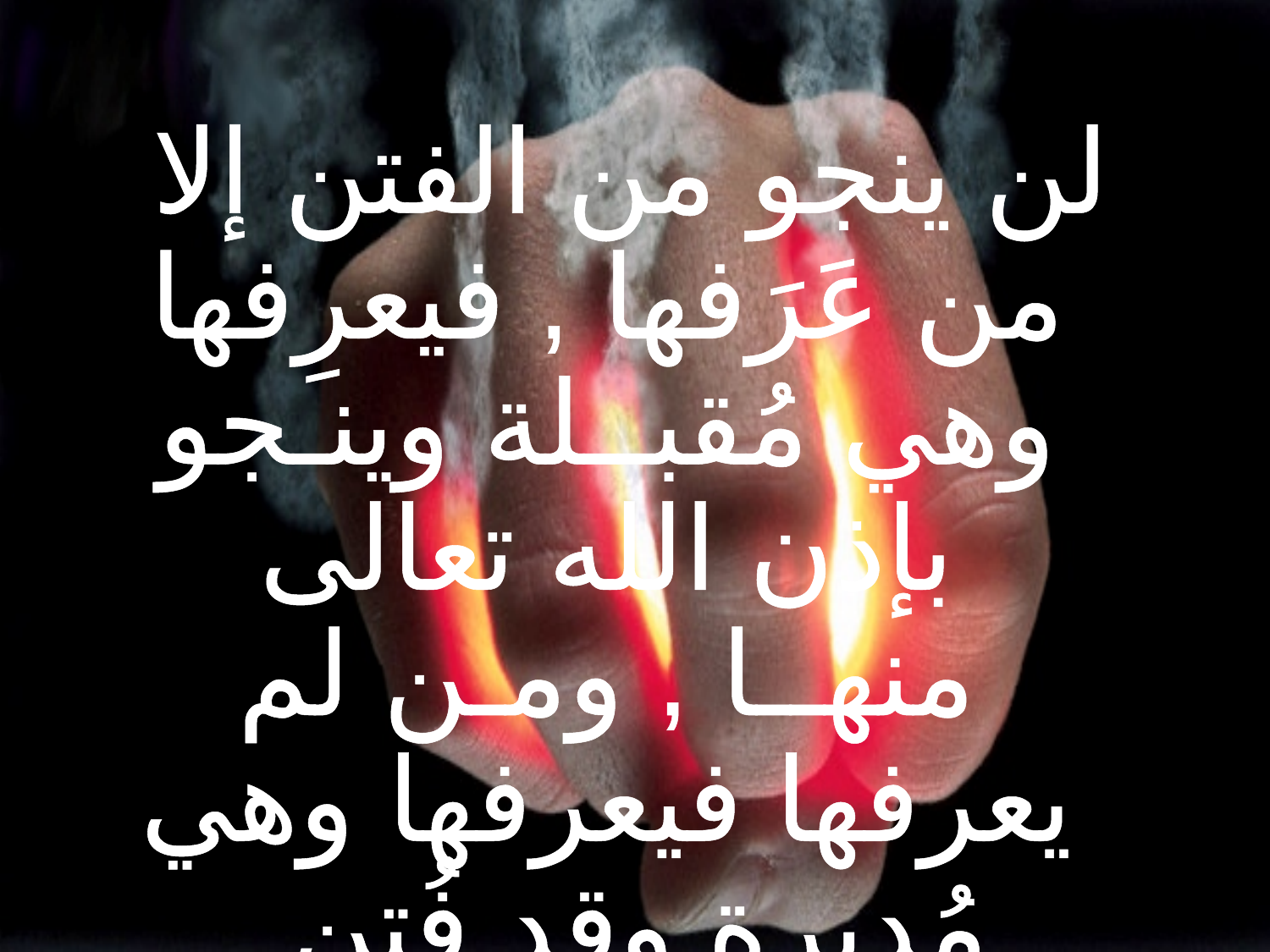

لن ينجو من الفتن إلا من عَرَفها , فيعرِفها وهي مُقبــلة وينـجو بإذن الله تعالى منهــا , ومـن لم يعرفها فيعرفها وهي مُدبرة وقد فُتن .